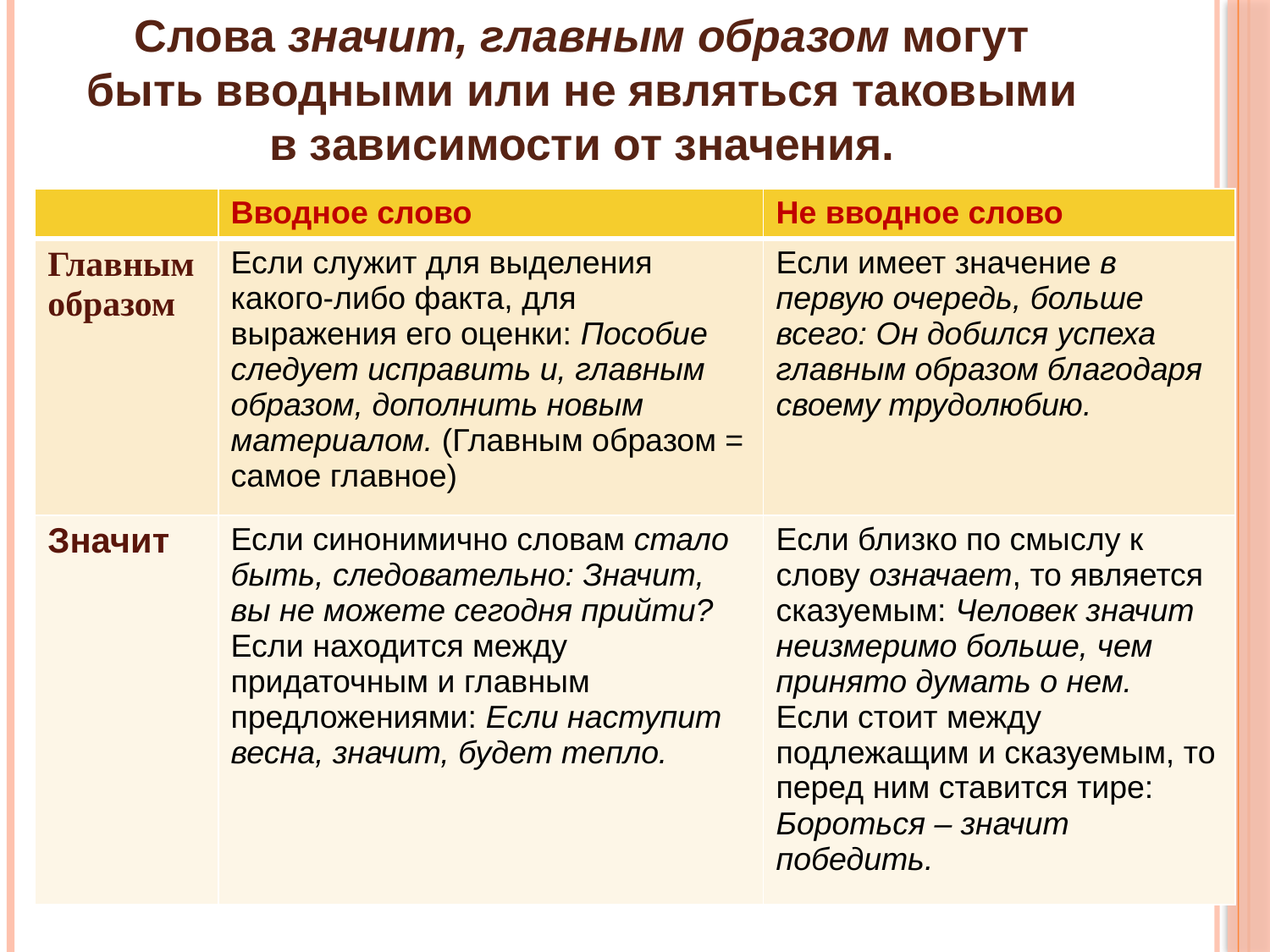

# Слова значит, главным образом могут быть вводными или не являться таковыми в зависимости от значения.
|  | Вводное слово | Не вводное слово |
| --- | --- | --- |
| Главным образом | Если служит для выделения какого-либо факта, для выражения его оценки: Пособие следует исправить и, главным образом, дополнить новым материалом. (Главным образом = самое главное) | Если имеет значение в первую очередь, больше всего: Он добился успеха главным образом благодаря своему трудолюбию. |
| Значит | Если синонимично словам стало быть, следовательно: Значит, вы не можете сегодня прийти? Если находится между придаточным и главным предложениями: Если наступит весна, значит, будет тепло. | Если близко по смыслу к слову означает, то является сказуемым: Человек значит неизмеримо больше, чем принято думать о нем. Если стоит между подлежащим и сказуемым, то перед ним ставится тире: Бороться – значит победить. |